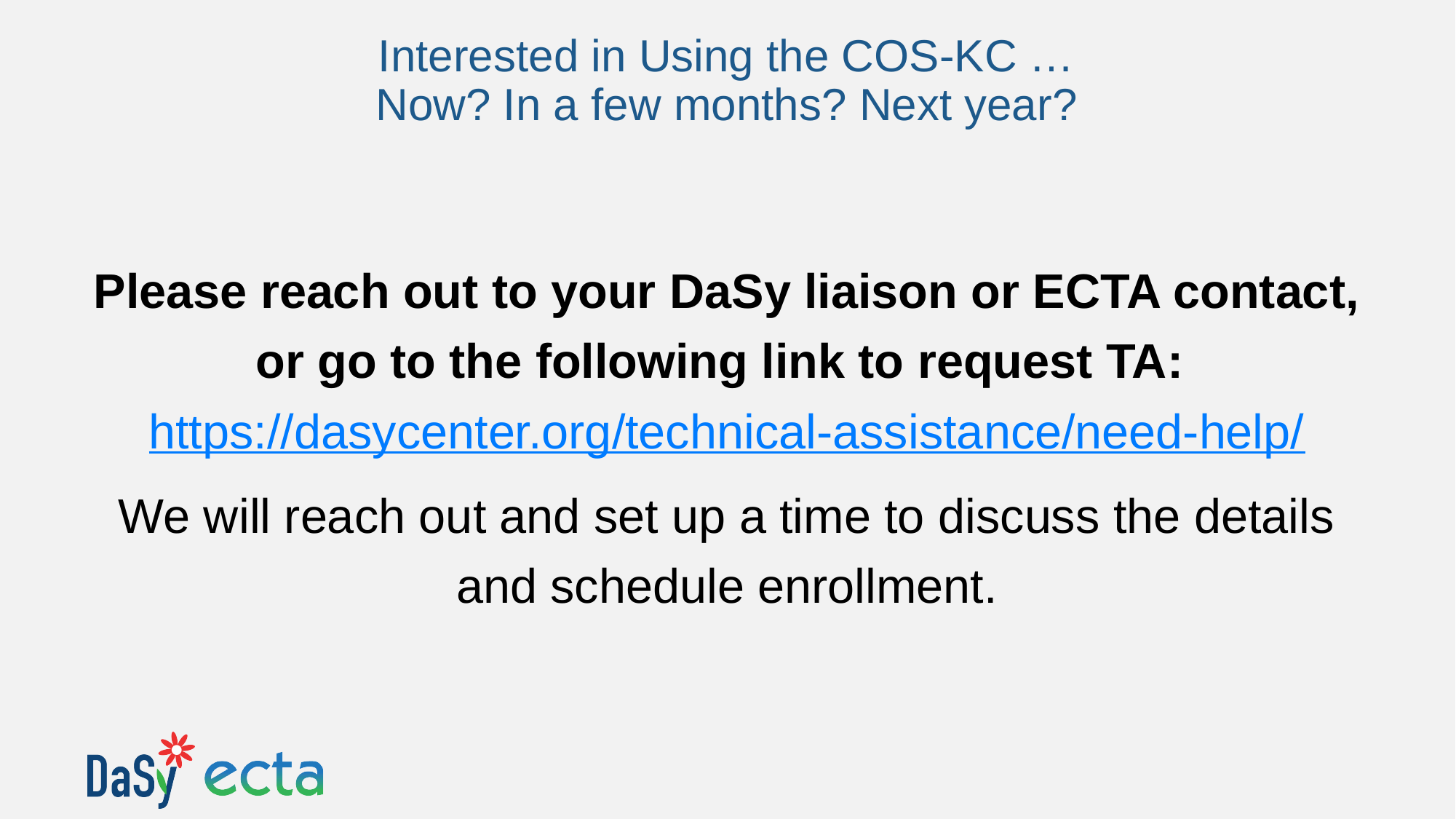

# Interested in Using the COS-KC … Now? In a few months? Next year?
Please reach out to your DaSy liaison or ECTA contact, or go to the following link to request TA: https://dasycenter.org/technical-assistance/need-help/
We will reach out and set up a time to discuss the details and schedule enrollment.